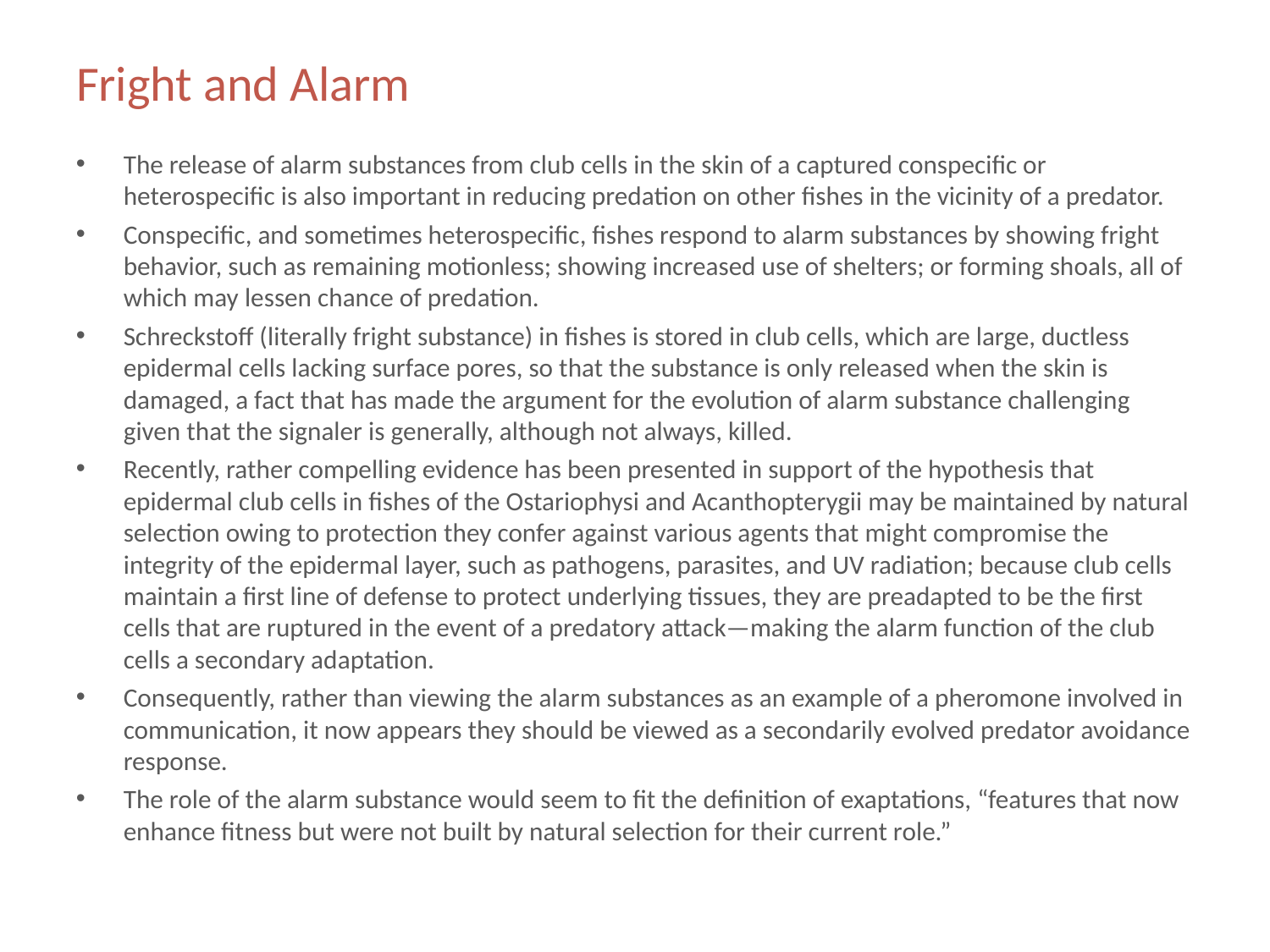

# Fright and Alarm
The release of alarm substances from club cells in the skin of a captured conspecific or heterospecific is also important in reducing predation on other fishes in the vicinity of a predator.
Conspecific, and sometimes heterospecific, fishes respond to alarm substances by showing fright behavior, such as remaining motionless; showing increased use of shelters; or forming shoals, all of which may lessen chance of predation.
Schreckstoff (literally fright substance) in fishes is stored in club cells, which are large, ductless epidermal cells lacking surface pores, so that the substance is only released when the skin is damaged, a fact that has made the argument for the evolution of alarm substance challenging given that the signaler is generally, although not always, killed.
Recently, rather compelling evidence has been presented in support of the hypothesis that epidermal club cells in fishes of the Ostariophysi and Acanthopterygii may be maintained by natural selection owing to protection they confer against various agents that might compromise the integrity of the epidermal layer, such as pathogens, parasites, and UV radiation; because club cells maintain a first line of defense to protect underlying tissues, they are preadapted to be the first cells that are ruptured in the event of a predatory attack—making the alarm function of the club cells a secondary adaptation.
Consequently, rather than viewing the alarm substances as an example of a pheromone involved in communication, it now appears they should be viewed as a secondarily evolved predator avoidance response.
The role of the alarm substance would seem to fit the definition of exaptations, “features that now enhance fitness but were not built by natural selection for their current role.”